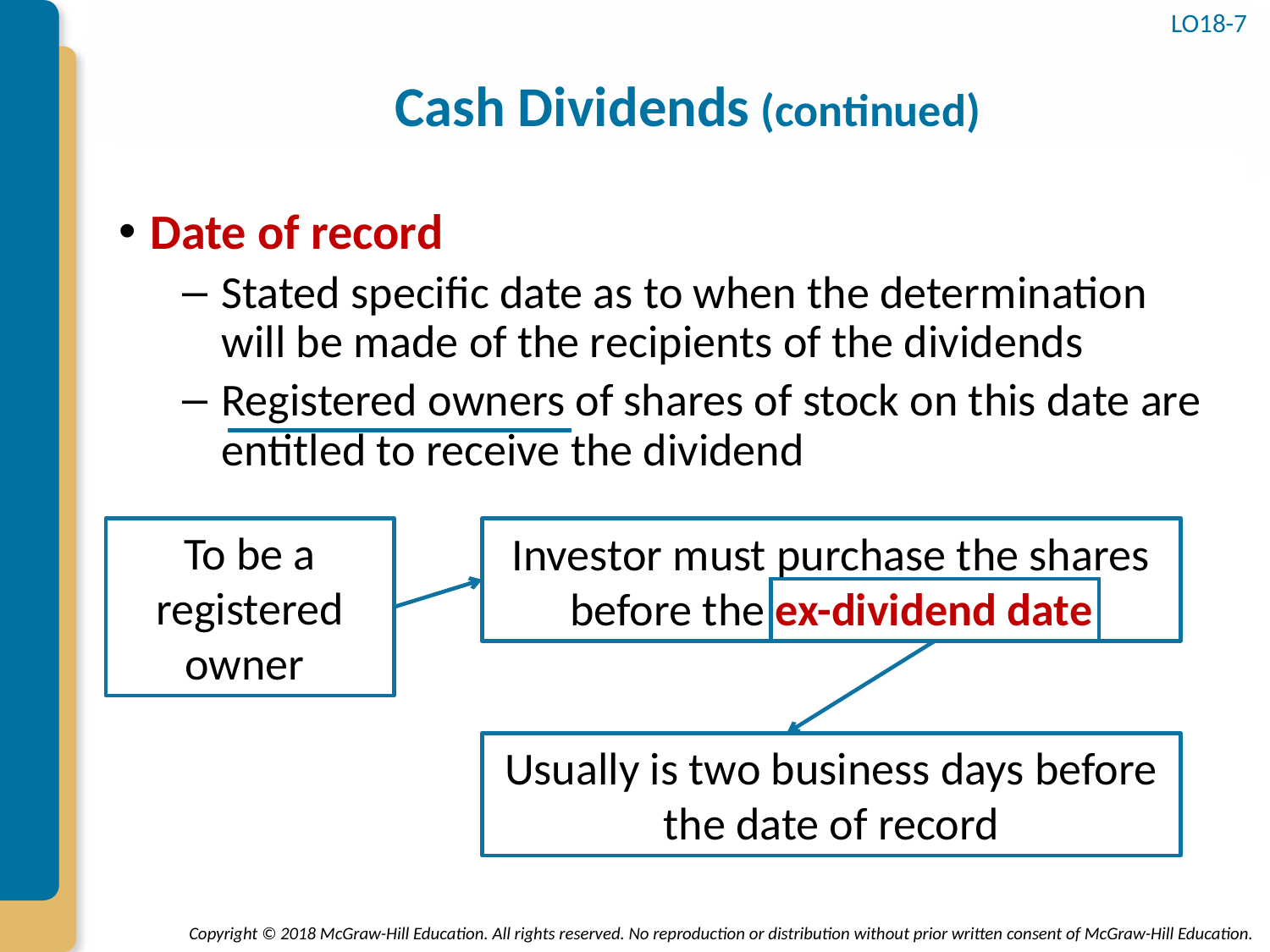

# Cash Dividends (continued)
LO18-7
Date of record
Stated specific date as to when the determination will be made of the recipients of the dividends
Registered owners of shares of stock on this date are entitled to receive the dividend
To be a registered owner
Investor must purchase the shares before the ex-dividend date

Usually is two business days before the date of record